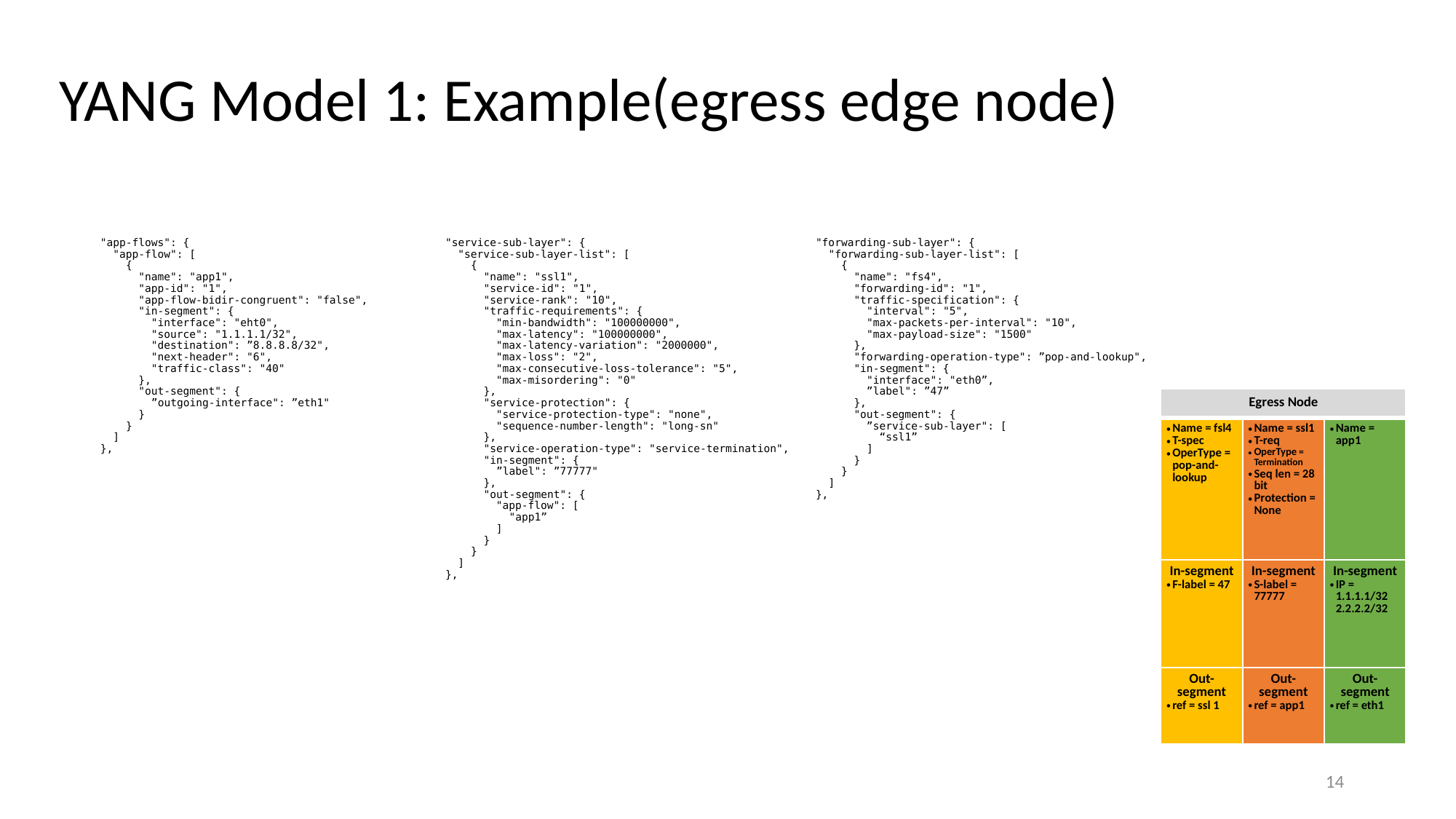

# YANG Model 1: Example(egress edge node)
"app-flows": {
  "app-flow": [
    {
      "name": "app1",
      "app-id": "1",
      "app-flow-bidir-congruent": "false",
      "in-segment": {
        "interface": "eht0",
        "source": "1.1.1.1/32",
        "destination": ”8.8.8.8/32",
        "next-header": "6",
        "traffic-class": "40"
      },
      "out-segment": {
        ”outgoing-interface": ”eth1"
      }
    }
  ]
},
"service-sub-layer": {
  "service-sub-layer-list": [
    {
      "name": "ssl1",
      "service-id": "1",
      "service-rank": "10",
      "traffic-requirements": {
        "min-bandwidth": "100000000",
        "max-latency": "100000000",
        "max-latency-variation": "2000000",
        "max-loss": "2",
        "max-consecutive-loss-tolerance": "5",
        "max-misordering": "0"
      },
      "service-protection": {
        "service-protection-type": "none",
        "sequence-number-length": "long-sn"
      },
      "service-operation-type": "service-termination",
      "in-segment": {
        ”label": ”77777"
      },
      "out-segment": {
        "app-flow": [
          "app1”
        ]
      }
    }
  ]
},
"forwarding-sub-layer": {
  "forwarding-sub-layer-list": [
    {
      "name": "fs4",
      "forwarding-id": "1",
      "traffic-specification": {
        "interval": "5",
        "max-packets-per-interval": "10",
        "max-payload-size": "1500"
      },
      "forwarding-operation-type": ”pop-and-lookup",
      "in-segment": {
        "interface": "eth0”,
        ”label": ”47”
      },
      "out-segment": {
        ”service-sub-layer": [
          “ssl1”
        ]
      }
    }
  ]
},
| Egress Node |  |  |
| --- | --- | --- |
| Name = fsl4 T-spec OperType = pop-and-lookup | Name = ssl1 T-req OperType = Termination Seq len = 28 bit Protection = None | Name = app1 |
| In-segment F-label = 47 | In-segment S-label = 77777 | In-segment IP = 1.1.1.1/32 2.2.2.2/32 |
| Out-segment ref = ssl 1 | Out-segment ref = app1 | Out-segment ref = eth1 |
14